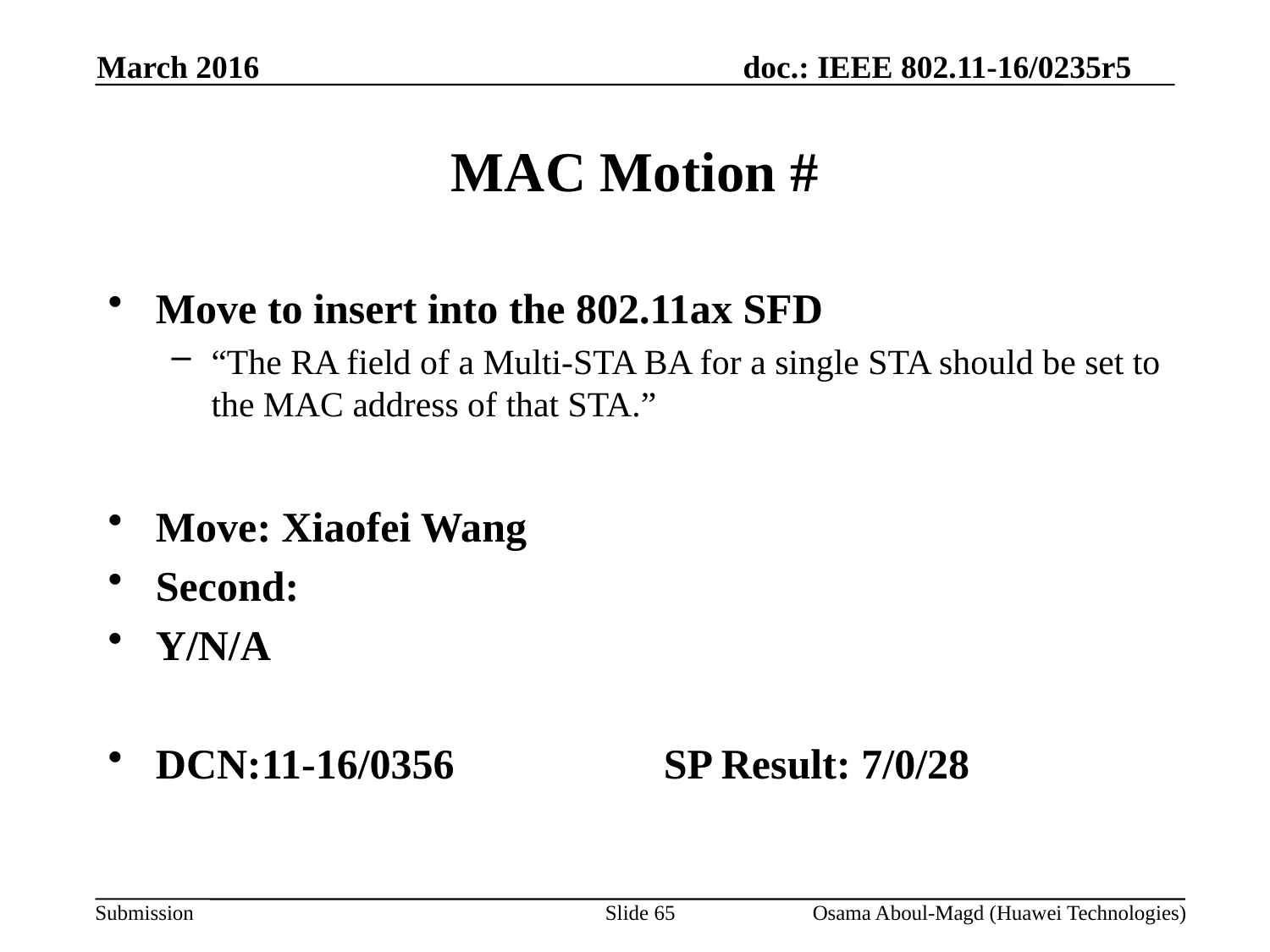

March 2016
# MAC Motion #
Move to insert into the 802.11ax SFD
“The RA field of a Multi-STA BA for a single STA should be set to the MAC address of that STA.”

Move: Xiaofei Wang
Second:
Y/N/A

DCN:11-16/0356		SP Result: 7/0/28

Slide 65
Osama Aboul-Magd (Huawei Technologies)